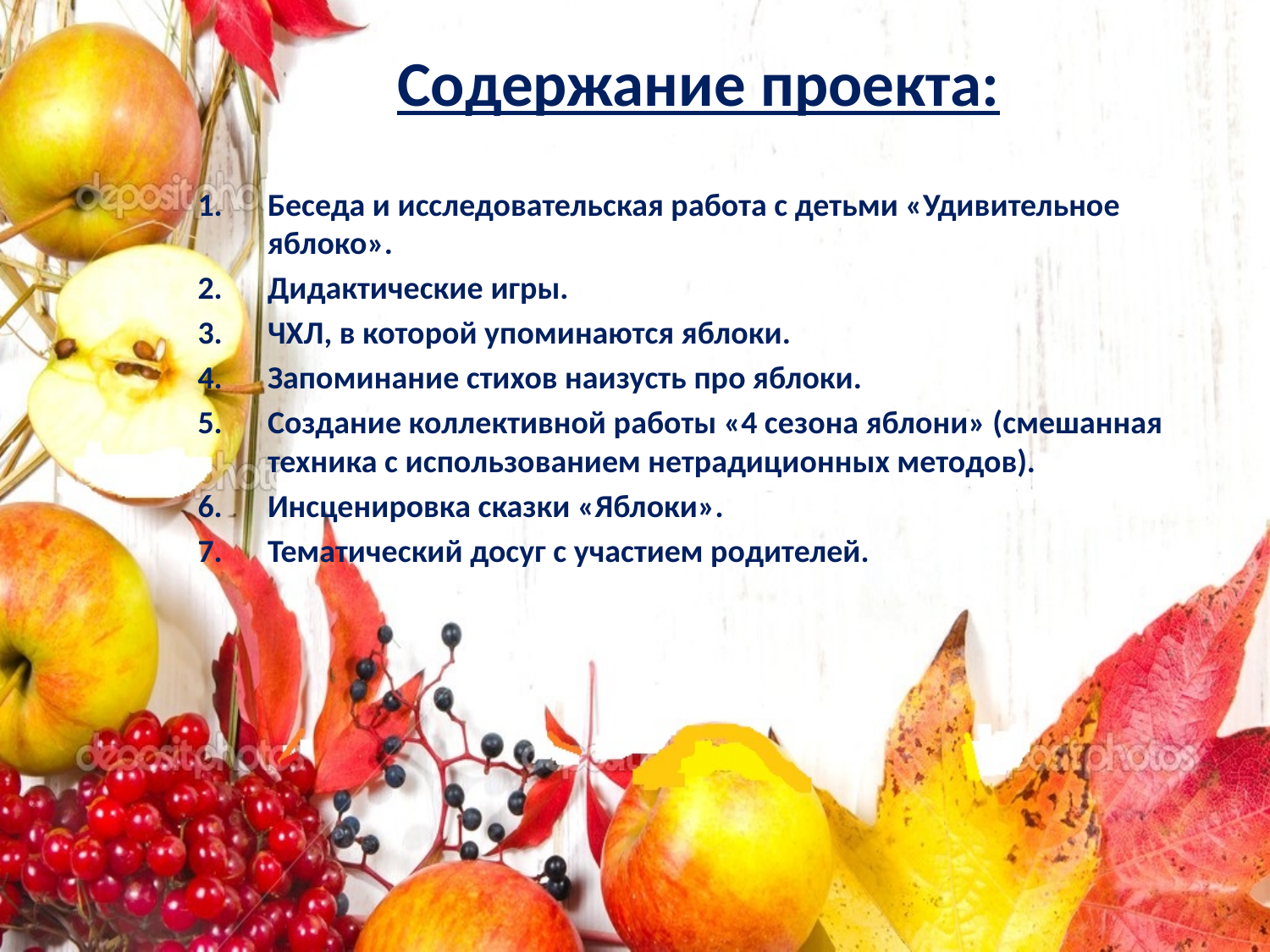

# Содержание проекта:

Беседа и исследовательская работа с детьми «Удивительное яблоко».
Дидактические игры.
ЧХЛ, в которой упоминаются яблоки.
Запоминание стихов наизусть про яблоки.
Создание коллективной работы «4 сезона яблони» (смешанная техника с использованием нетрадиционных методов).
Инсценировка сказки «Яблоки».
Тематический досуг с участием родителей.